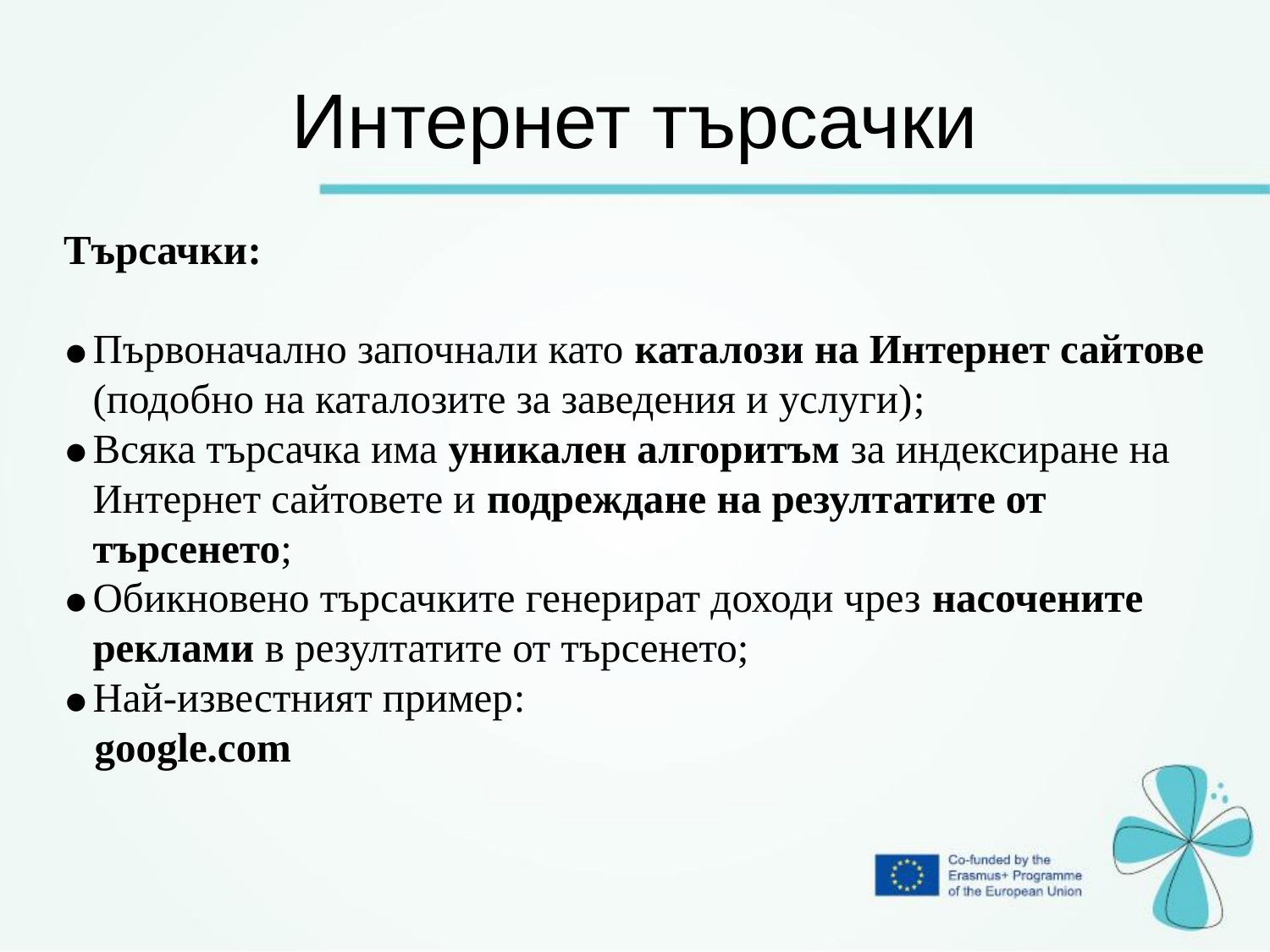

Интернет търсачки

Търсачки:

Първоначално започнали като каталози на Интернет сайтове (подобно на каталозите за заведения и услуги);
Всяка търсачка има уникален алгоритъм за индексиране на Интернет сайтовете и подреждане на резултатите от търсенето;
Обикновено търсачките генерират доходи чрез насочените реклами в резултатите от търсенето;
Най-известният пример:
   google.com